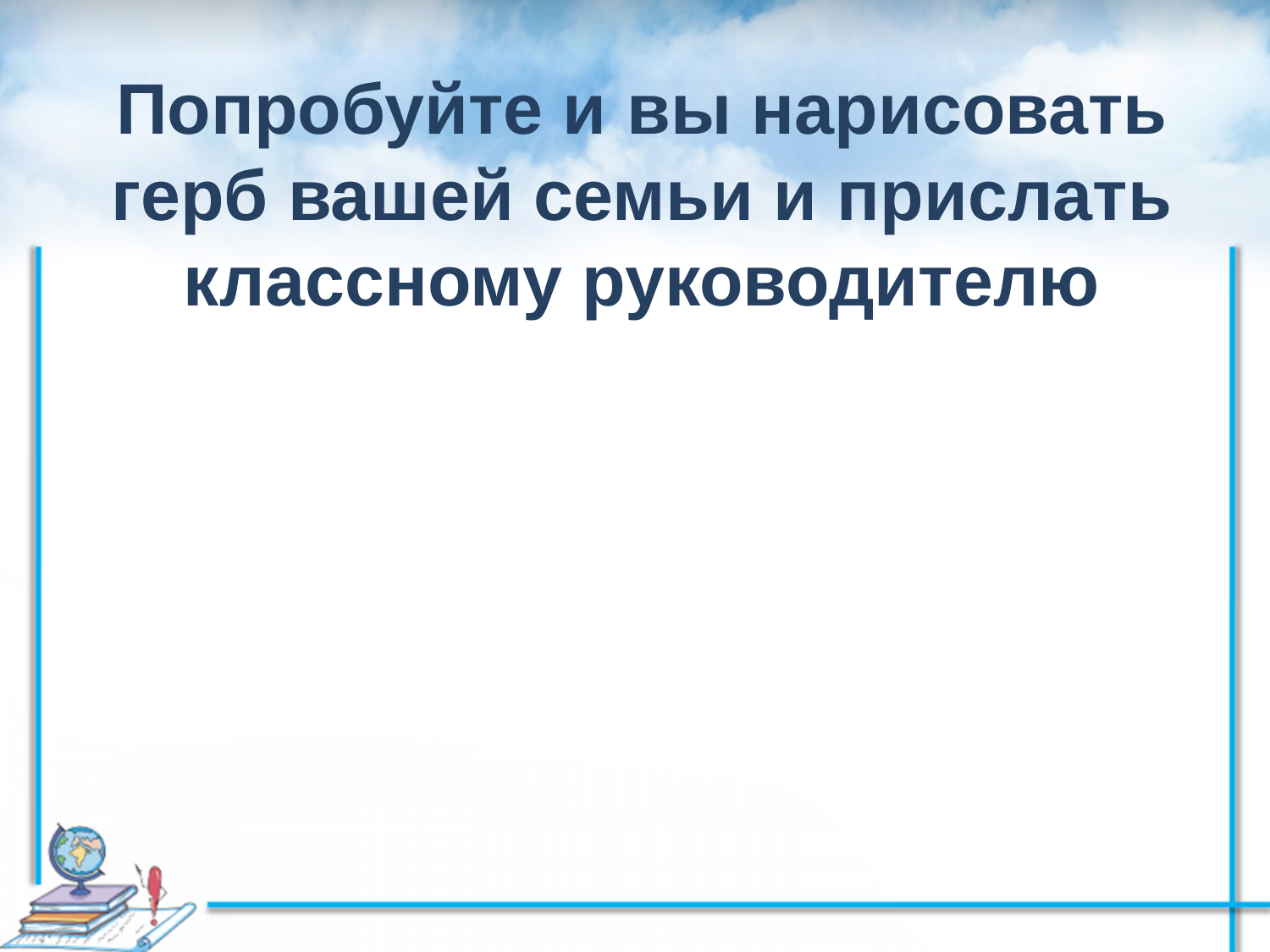

# Попробуйте и вы нарисовать герб вашей семьи и прислать классному руководителю